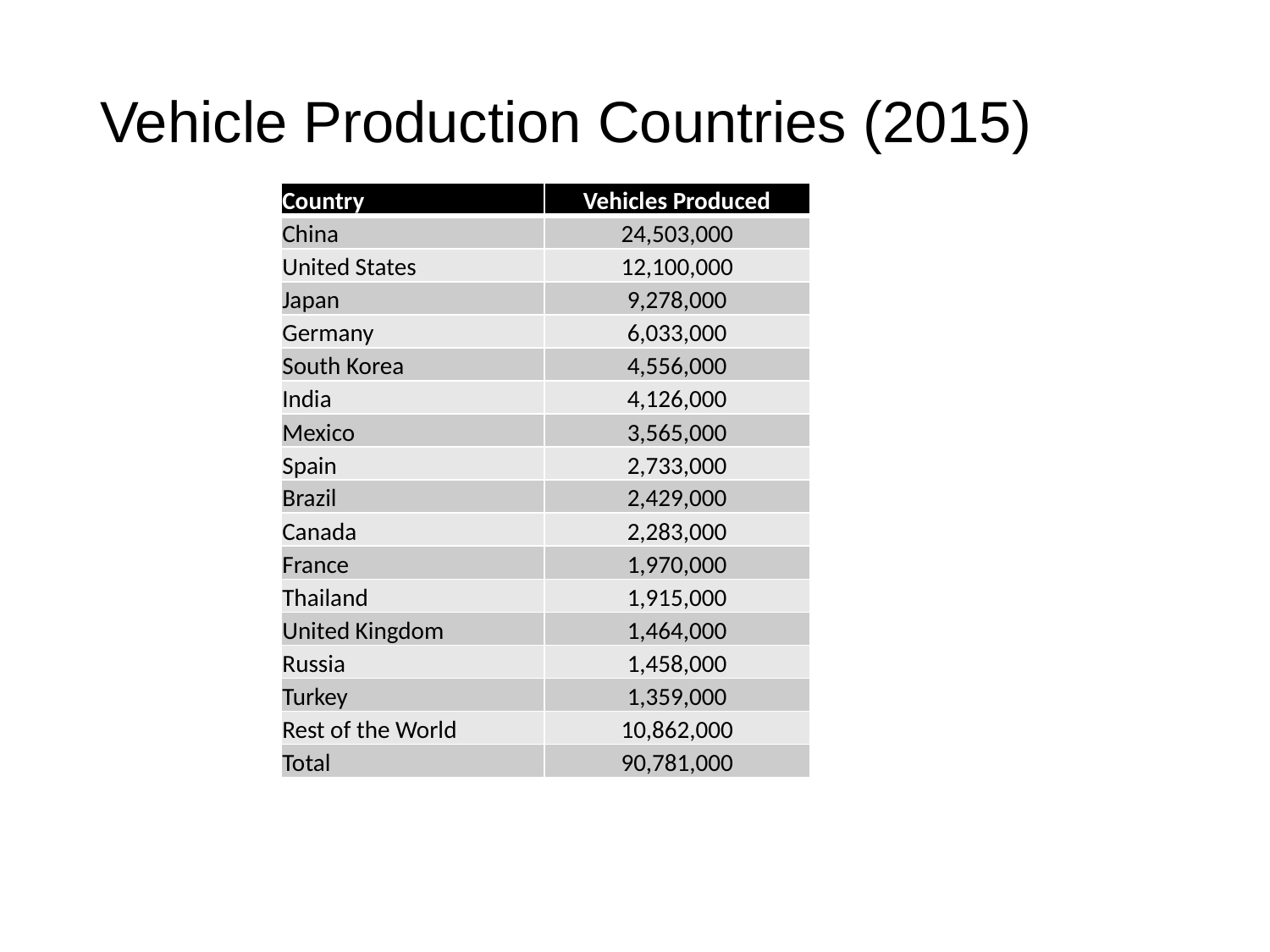

# Vehicle Production Countries (2015)
| Country | Vehicles Produced |
| --- | --- |
| China | 24,503,000 |
| United States | 12,100,000 |
| Japan | 9,278,000 |
| Germany | 6,033,000 |
| South Korea | 4,556,000 |
| India | 4,126,000 |
| Mexico | 3,565,000 |
| Spain | 2,733,000 |
| Brazil | 2,429,000 |
| Canada | 2,283,000 |
| France | 1,970,000 |
| Thailand | 1,915,000 |
| United Kingdom | 1,464,000 |
| Russia | 1,458,000 |
| Turkey | 1,359,000 |
| Rest of the World | 10,862,000 |
| Total | 90,781,000 |